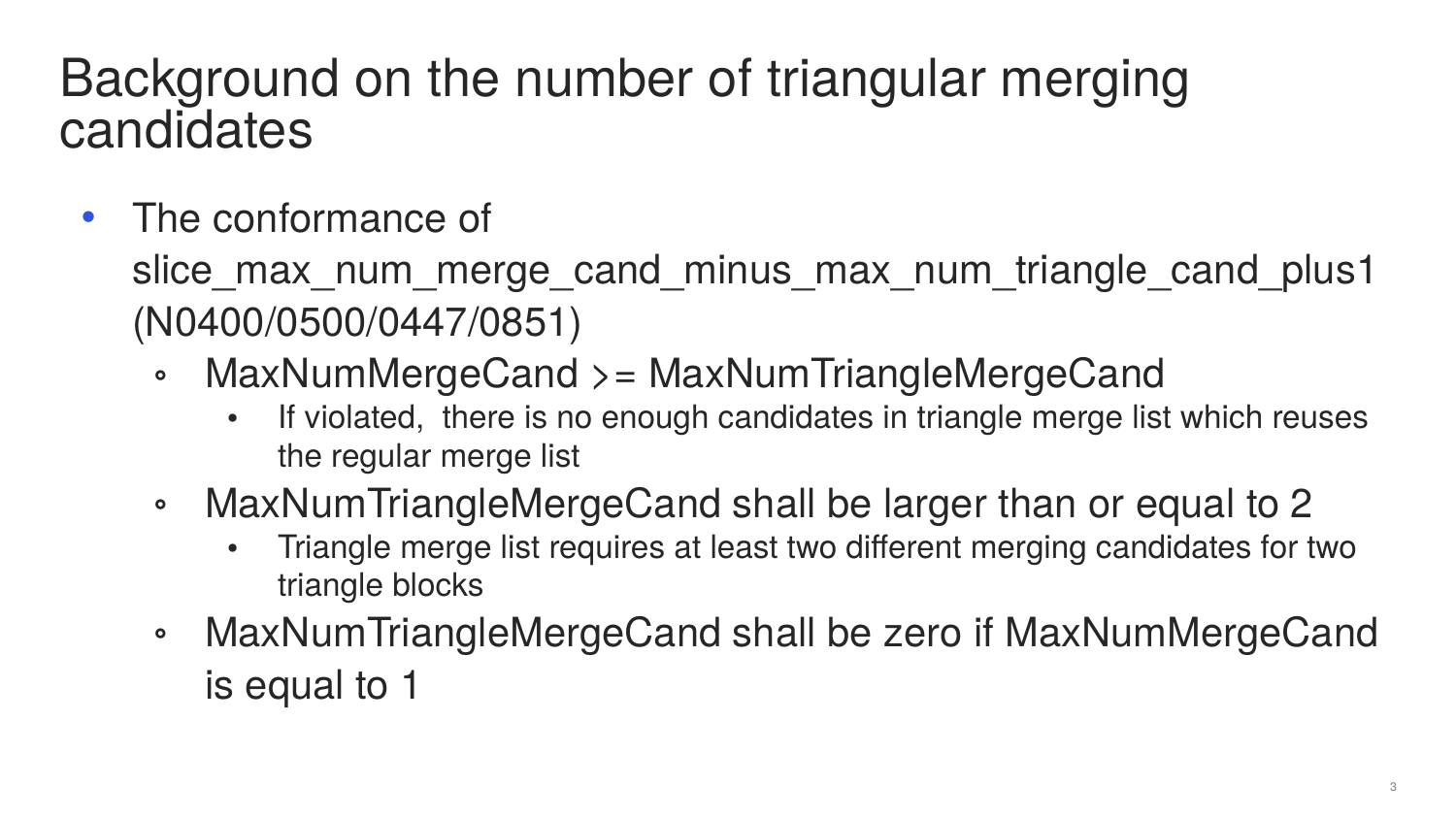

# Background on the number of triangular merging candidates
The conformance of slice_max_num_merge_cand_minus_max_num_triangle_cand_plus1 (N0400/0500/0447/0851)
MaxNumMergeCand >= MaxNumTriangleMergeCand
If violated,  there is no enough candidates in triangle merge list which reuses the regular merge list
MaxNumTriangleMergeCand shall be larger than or equal to 2
Triangle merge list requires at least two different merging candidates for two triangle blocks
MaxNumTriangleMergeCand shall be zero if MaxNumMergeCand is equal to 1